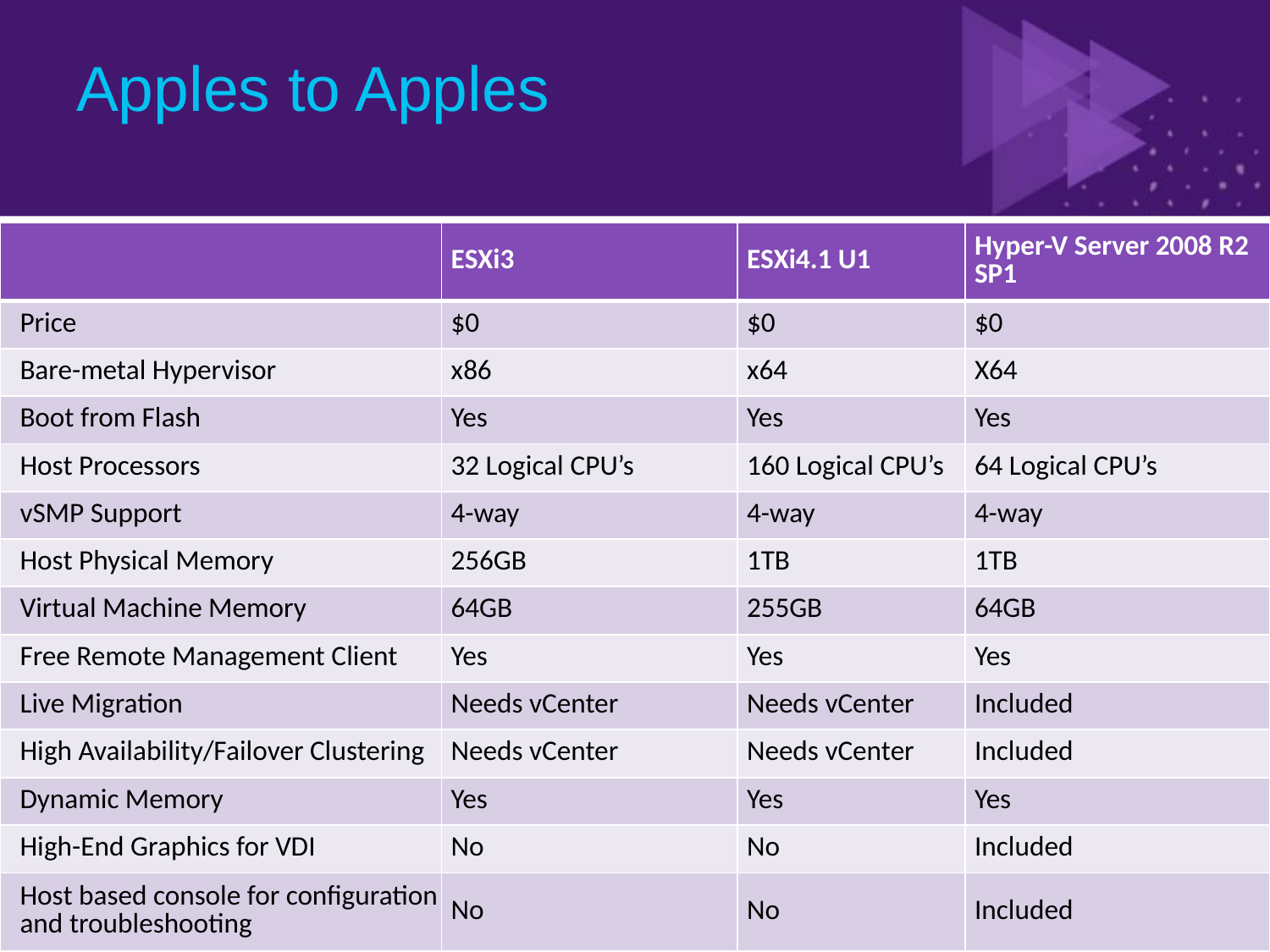

# Apples to Apples
|  | ESXi3 | ESXi4.1 U1 | Hyper-V Server 2008 R2 SP1 |
| --- | --- | --- | --- |
| Price | $0 | $0 | $0 |
| Bare-metal Hypervisor | x86 | x64 | X64 |
| Boot from Flash | Yes | Yes | Yes |
| Host Processors | 32 Logical CPU’s | 160 Logical CPU’s | 64 Logical CPU’s |
| vSMP Support | 4-way | 4-way | 4-way |
| Host Physical Memory | 256GB | 1TB | 1TB |
| Virtual Machine Memory | 64GB | 255GB | 64GB |
| Free Remote Management Client | Yes | Yes | Yes |
| Live Migration | Needs vCenter | Needs vCenter | Included |
| High Availability/Failover Clustering | Needs vCenter | Needs vCenter | Included |
| Dynamic Memory | Yes | Yes | Yes |
| High-End Graphics for VDI | No | No | Included |
| Host based console for configuration and troubleshooting | No | No | Included |